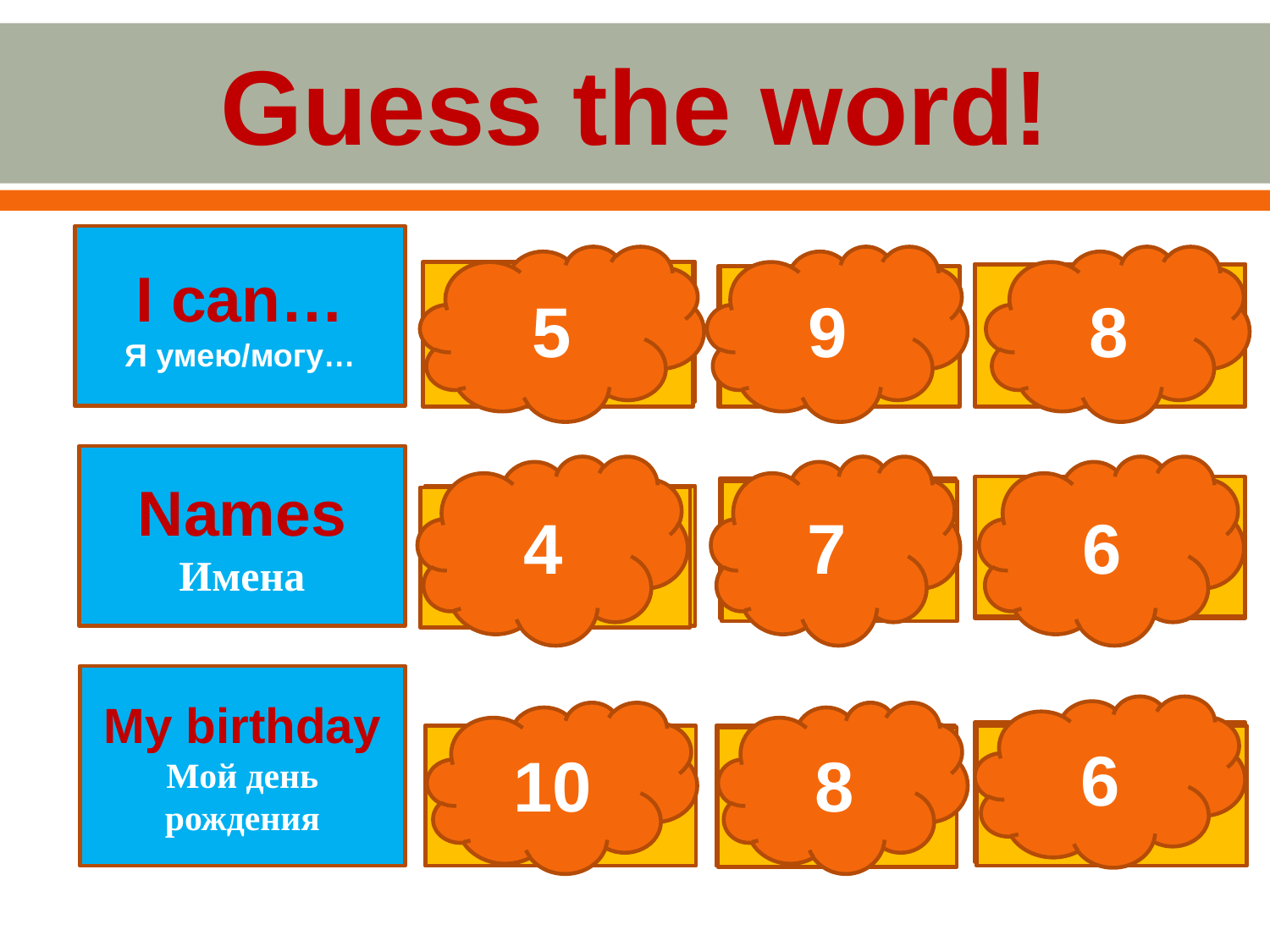

# Guess the word!
Guess the word!

I can…
Я умею/могу…
5
9
8
c_ _ _ _
climb
dance
d_ _ _ _
j _ _ _
jump
Names
Имена
7

6

4
C_ _ _ _ _ _ _
Peter
Chuckles
P_ _ _ _
Lulu
L_ _ _
My birthday
Мой день рождения
6
10
8
happy
s_ _ _ _ _ _ _
sandwich
candles
h_ _ _ _
c _ _ _ _ _ _